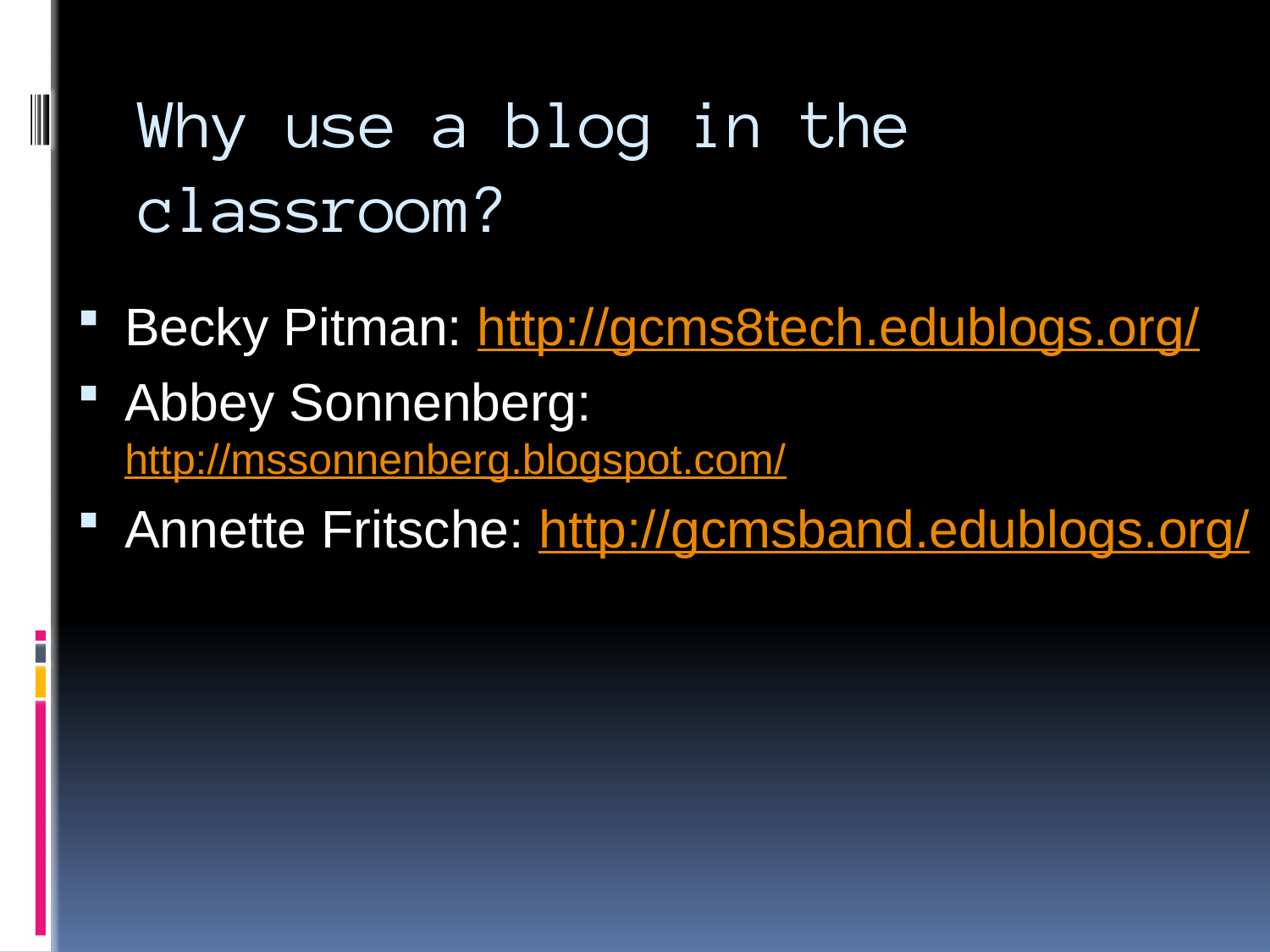

# Why use a blog in the classroom?
Becky Pitman: http://gcms8tech.edublogs.org/
Abbey Sonnenberg: http://mssonnenberg.blogspot.com/
Annette Fritsche: http://gcmsband.edublogs.org/